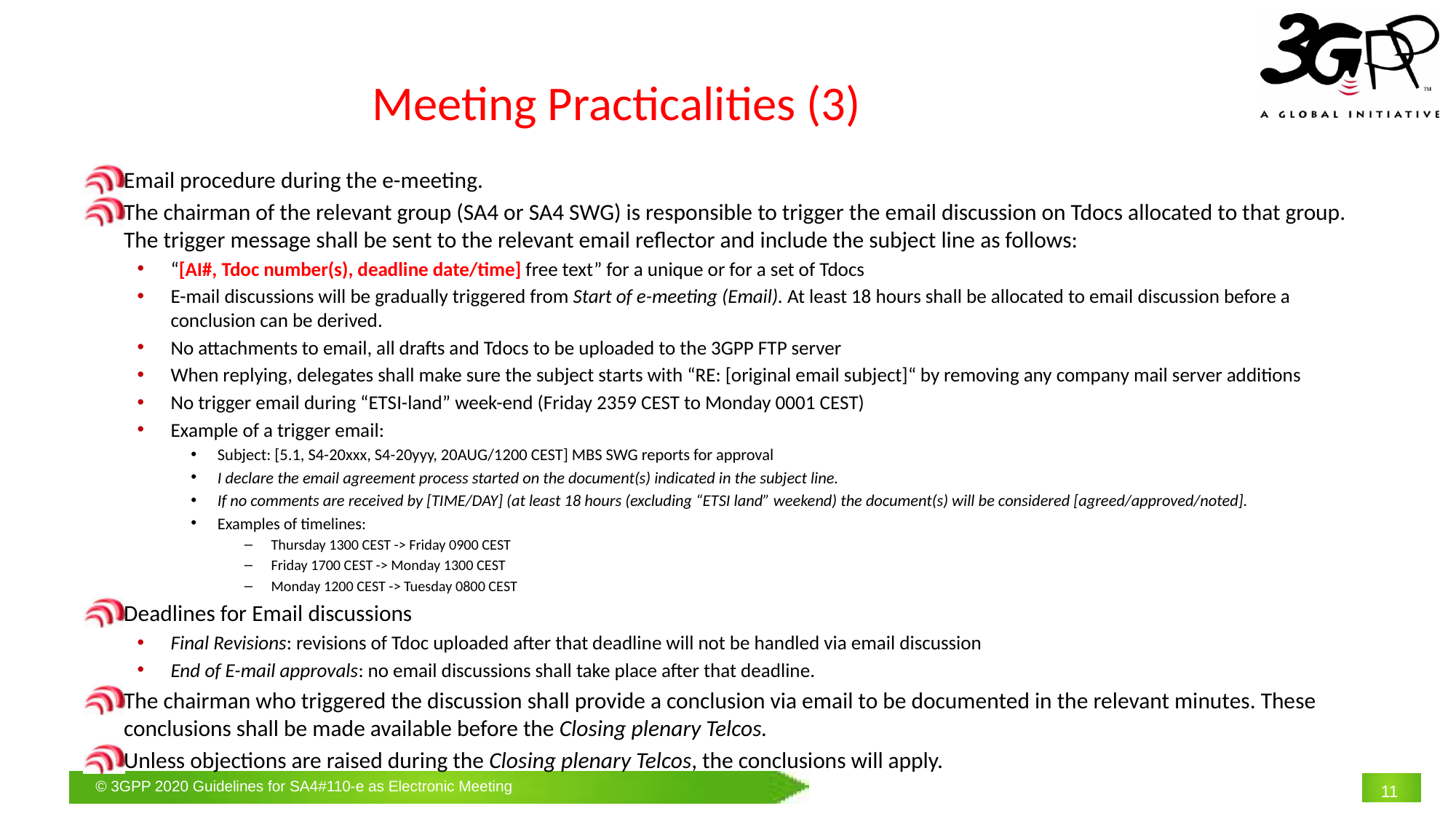

# Meeting Practicalities (3)
Email procedure during the e-meeting.
The chairman of the relevant group (SA4 or SA4 SWG) is responsible to trigger the email discussion on Tdocs allocated to that group. The trigger message shall be sent to the relevant email reflector and include the subject line as follows:
“[AI#, Tdoc number(s), deadline date/time] free text” for a unique or for a set of Tdocs
E-mail discussions will be gradually triggered from Start of e-meeting (Email). At least 18 hours shall be allocated to email discussion before a conclusion can be derived.
No attachments to email, all drafts and Tdocs to be uploaded to the 3GPP FTP server
When replying, delegates shall make sure the subject starts with “RE: [original email subject]“ by removing any company mail server additions
No trigger email during “ETSI-land” week-end (Friday 2359 CEST to Monday 0001 CEST)
Example of a trigger email:
Subject: [5.1, S4-20xxx, S4-20yyy, 20AUG/1200 CEST] MBS SWG reports for approval
I declare the email agreement process started on the document(s) indicated in the subject line.
If no comments are received by [TIME/DAY] (at least 18 hours (excluding “ETSI land” weekend) the document(s) will be considered [agreed/approved/noted].
Examples of timelines:
Thursday 1300 CEST -> Friday 0900 CEST
Friday 1700 CEST -> Monday 1300 CEST
Monday 1200 CEST -> Tuesday 0800 CEST
Deadlines for Email discussions
Final Revisions: revisions of Tdoc uploaded after that deadline will not be handled via email discussion
End of E-mail approvals: no email discussions shall take place after that deadline.
The chairman who triggered the discussion shall provide a conclusion via email to be documented in the relevant minutes. These conclusions shall be made available before the Closing plenary Telcos.
Unless objections are raised during the Closing plenary Telcos, the conclusions will apply.
11